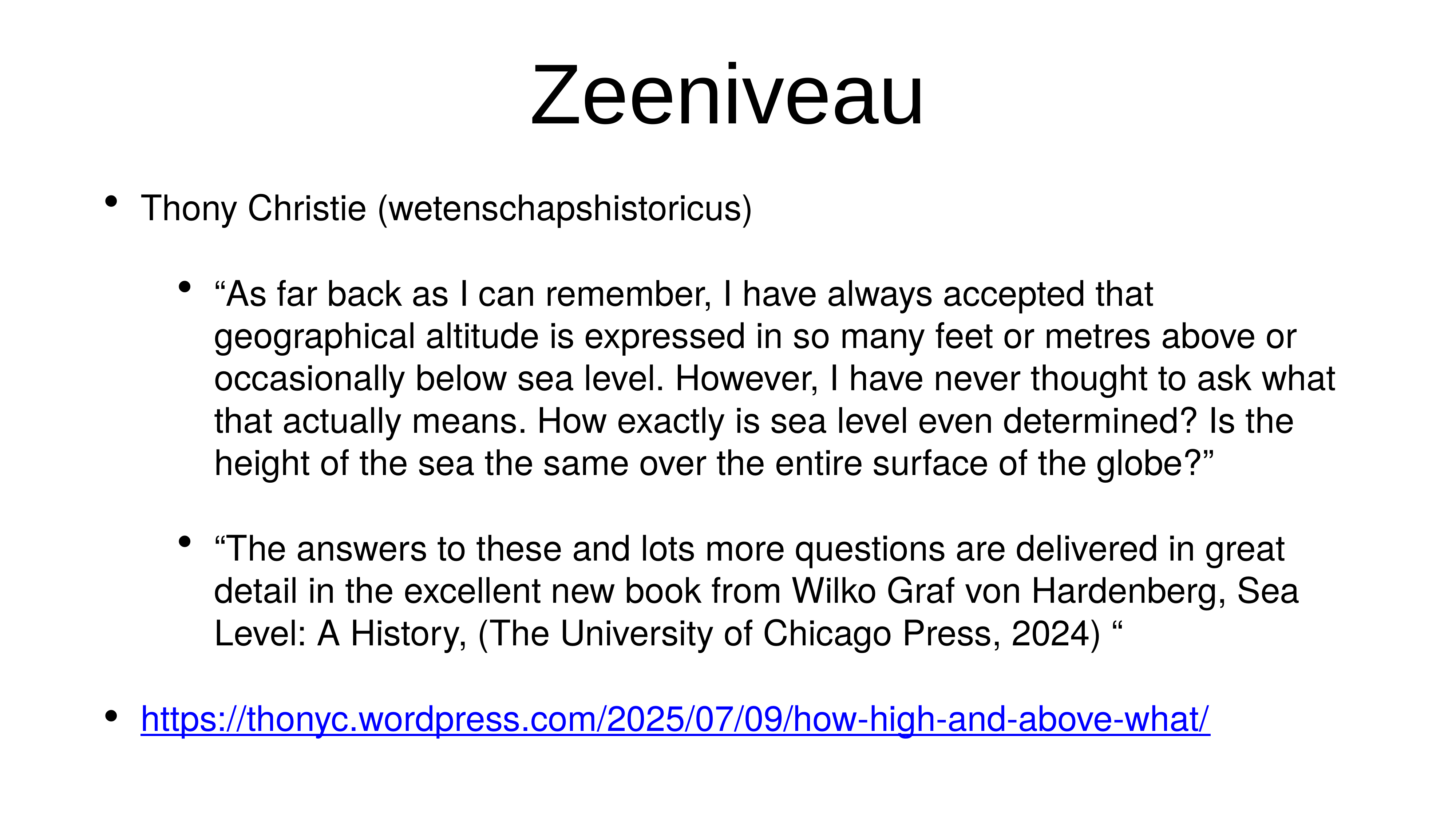

# Zeeniveau
Thony Christie (wetenschapshistoricus)
“As far back as I can remember, I have always accepted that geographical altitude is expressed in so many feet or metres above or occasionally below sea level. However, I have never thought to ask what that actually means. How exactly is sea level even determined? Is the height of the sea the same over the entire surface of the globe?”
“The answers to these and lots more questions are delivered in great detail in the excellent new book from Wilko Graf von Hardenberg, Sea Level: A History, (The University of Chicago Press, 2024) “
https://thonyc.wordpress.com/2025/07/09/how-high-and-above-what/